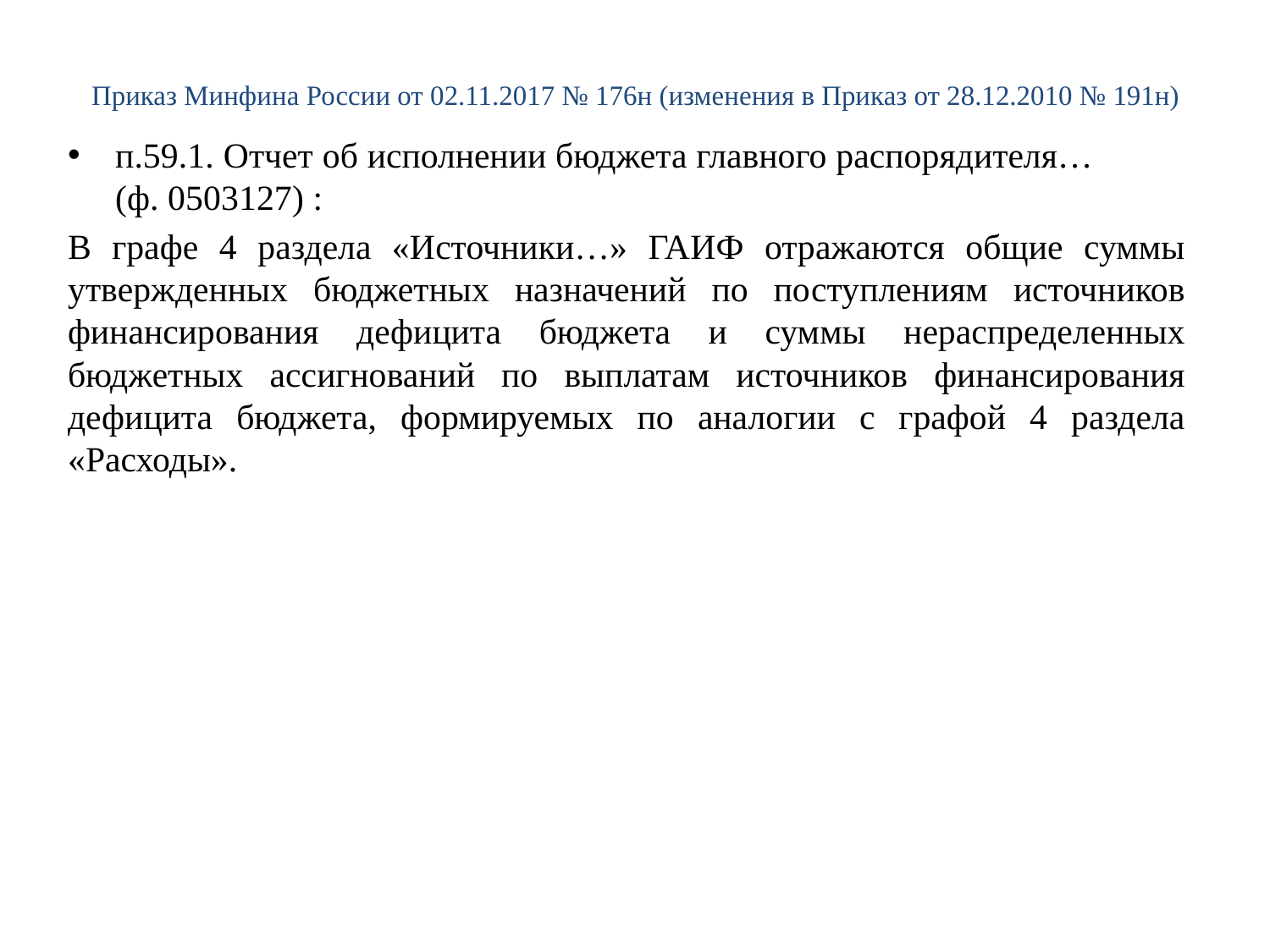

# Приказ Минфина России от 02.11.2017 № 176н (изменения в Приказ от 28.12.2010 № 191н)
п.59.1. Отчет об исполнении бюджета главного распорядителя…           (ф. 0503127) :
В графе 4 раздела «Источники…» ГАИФ отражаются общие суммы утвержденных бюджетных назначений по поступлениям источников финансирования дефицита бюджета и суммы нераспределенных бюджетных ассигнований по выплатам источников финансирования дефицита бюджета, формируемых по аналогии с графой 4 раздела «Расходы».